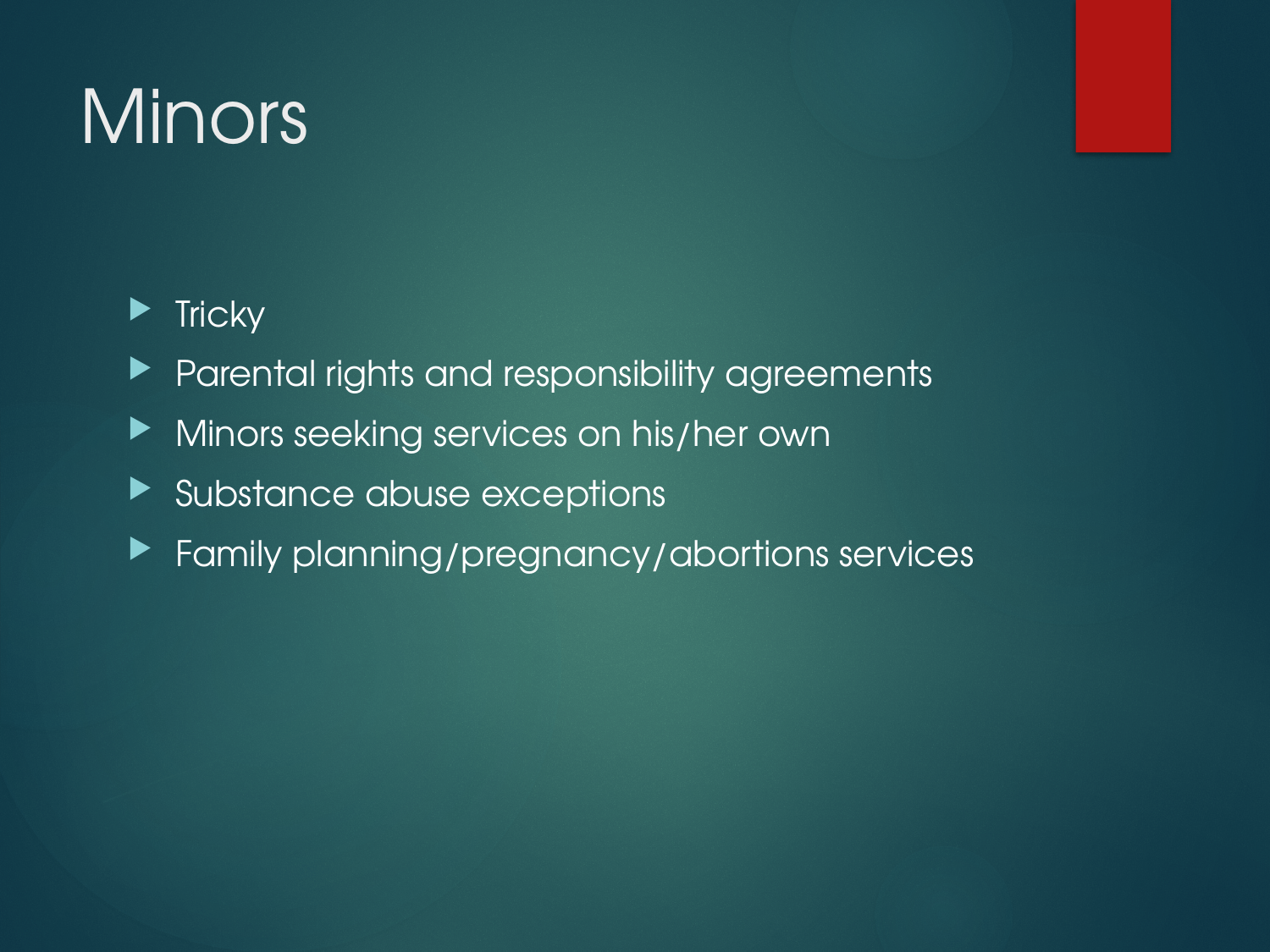

# Minors
Tricky
Parental rights and responsibility agreements
Minors seeking services on his/her own
Substance abuse exceptions
Family planning/pregnancy/abortions services